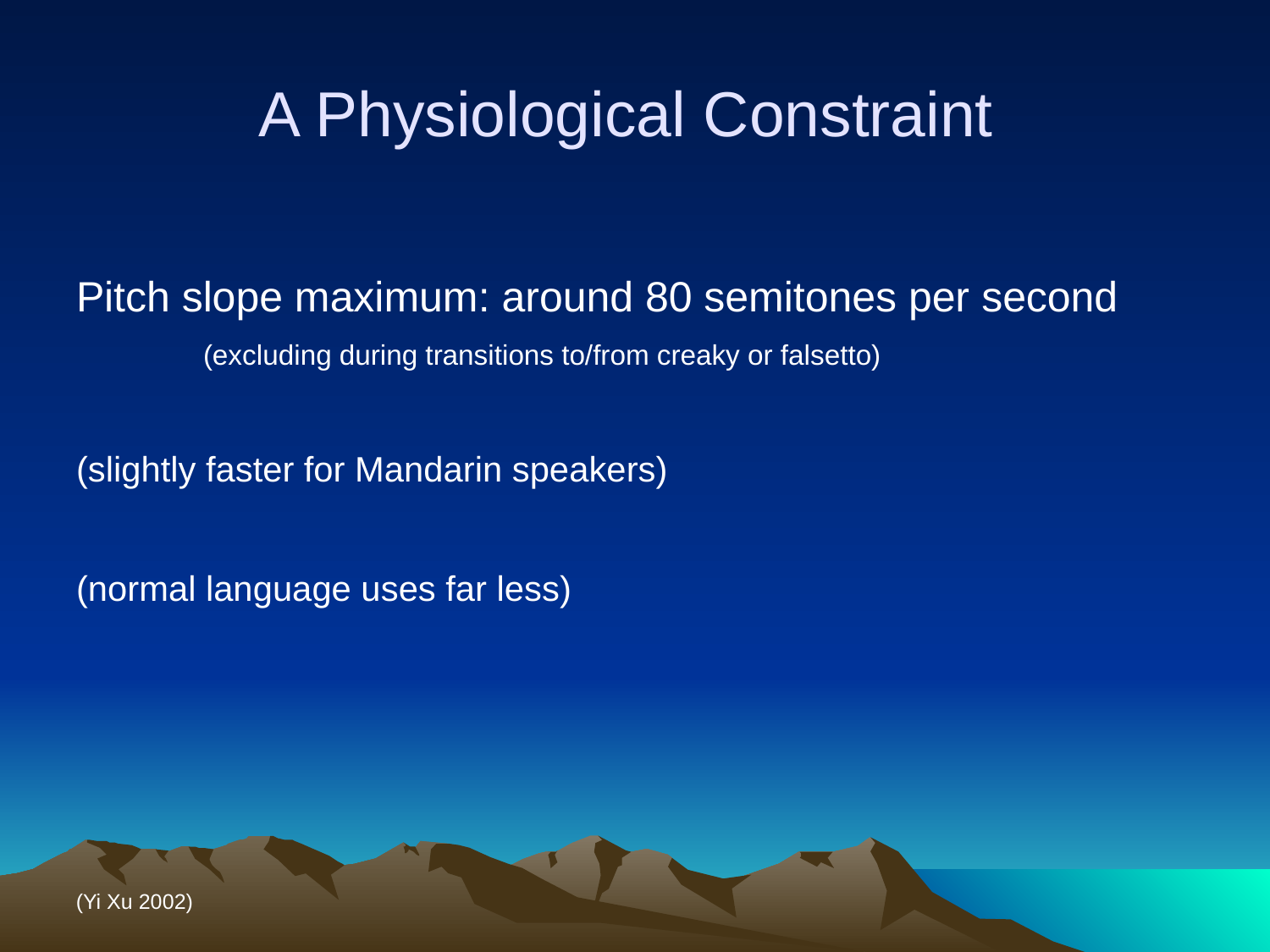

# A Physiological Constraint

Pitch slope maximum: around 80 semitones per second
	(excluding during transitions to/from creaky or falsetto)

(slightly faster for Mandarin speakers)

(normal language uses far less)

(Yi Xu 2002)